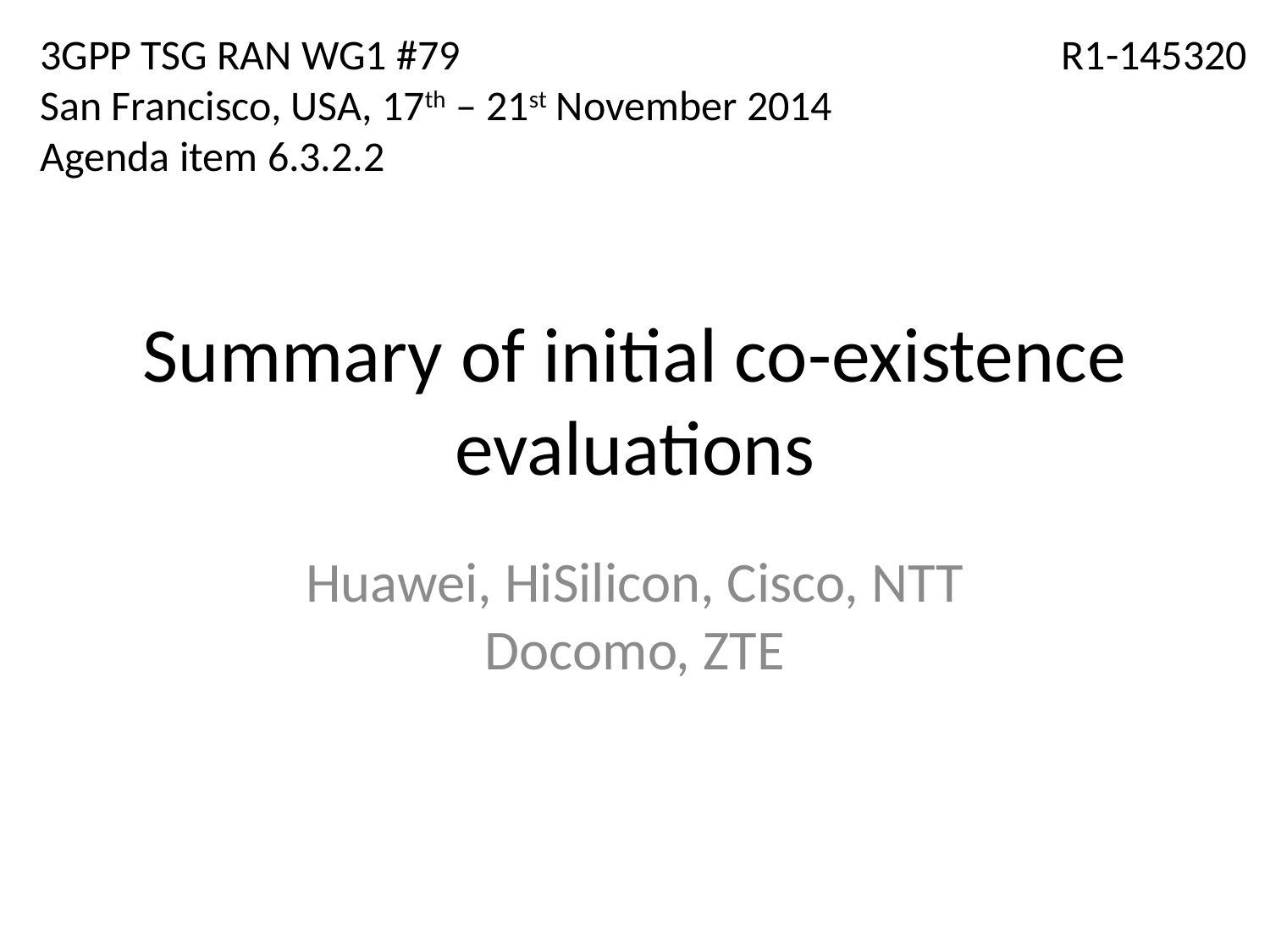

3GPP TSG RAN WG1 #79
San Francisco, USA, 17th – 21st November 2014
Agenda item 6.3.2.2
R1-145320
# Summary of initial co-existence evaluations
Huawei, HiSilicon, Cisco, NTT Docomo, ZTE